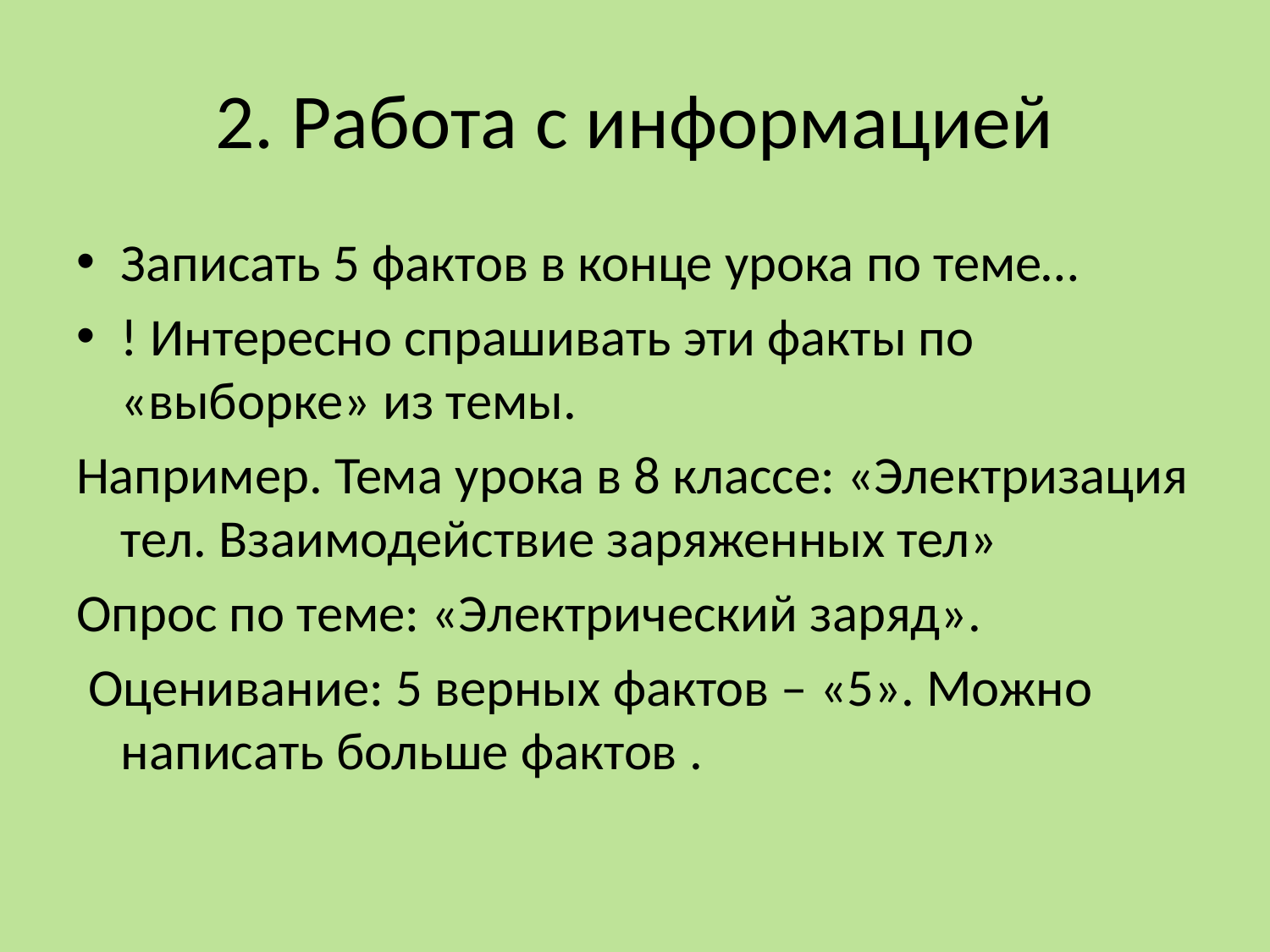

# 2. Работа с информацией
Записать 5 фактов в конце урока по теме…
! Интересно спрашивать эти факты по «выборке» из темы.
Например. Тема урока в 8 классе: «Электризация тел. Взаимодействие заряженных тел»
Опрос по теме: «Электрический заряд».
 Оценивание: 5 верных фактов – «5». Можно написать больше фактов .